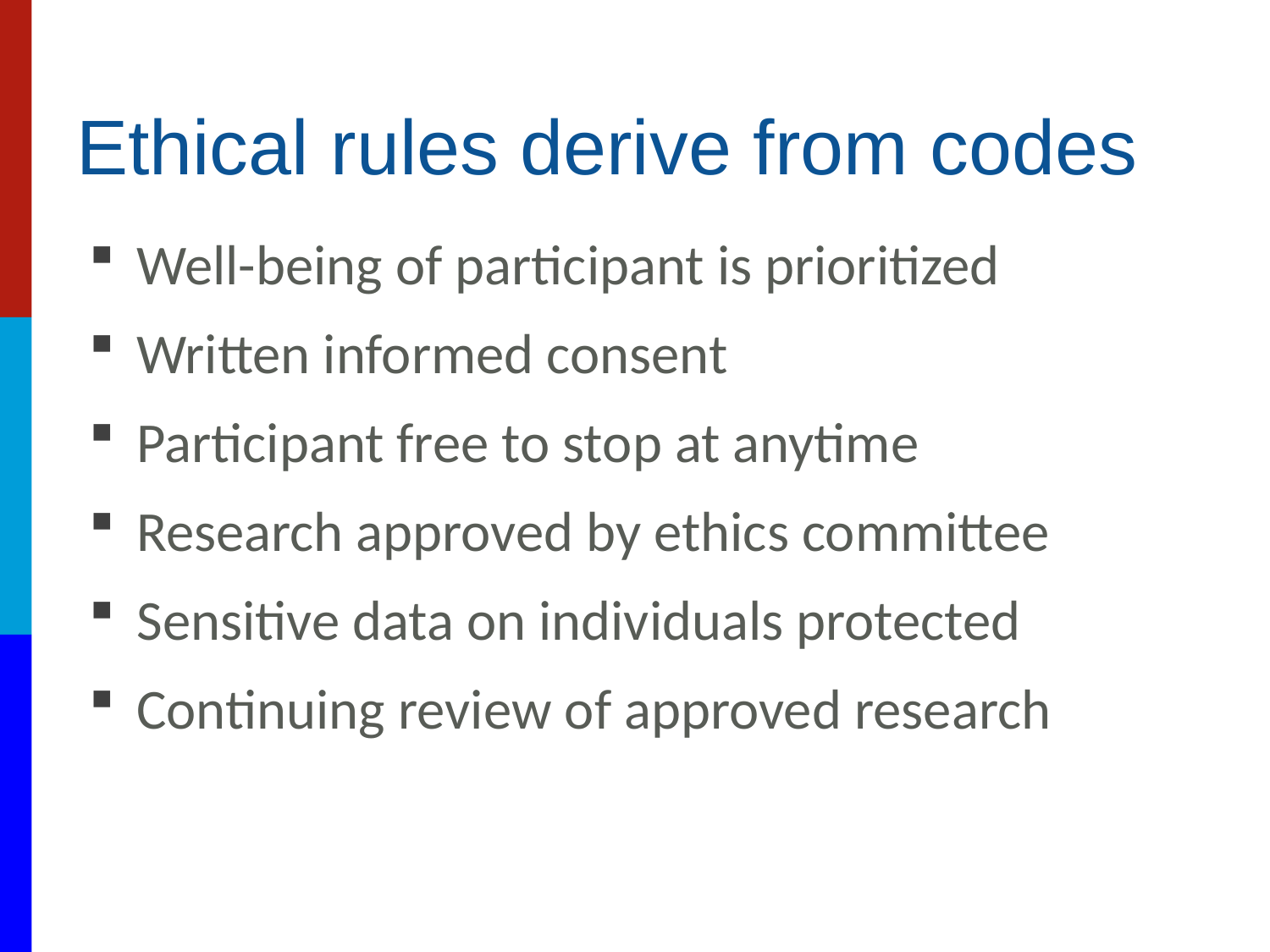

# Ethical rules derive from codes
Well-being of participant is prioritized
Written informed consent
Participant free to stop at anytime
Research approved by ethics committee
Sensitive data on individuals protected
Continuing review of approved research